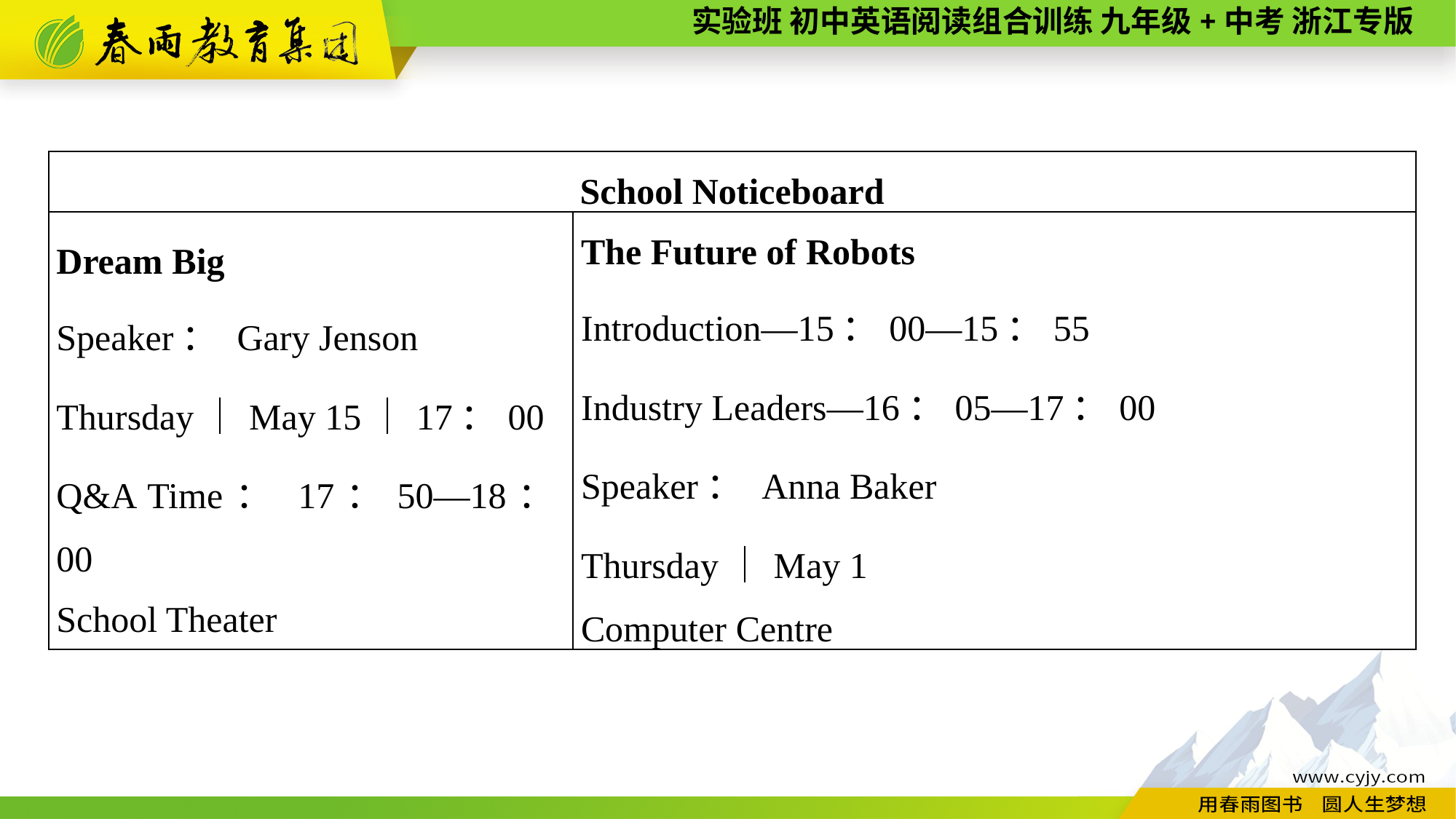

| School Noticeboard |  |
| --- | --- |
| Dream Big Speaker： Gary Jenson Thursday｜May 15｜17：00 Q&A Time： 17：50—18：00 School Theater | The Future of Robots Introduction—15：00—15：55 Industry Leaders—16：05—17：00 Speaker： Anna Baker Thursday｜May 1 Computer Centre |